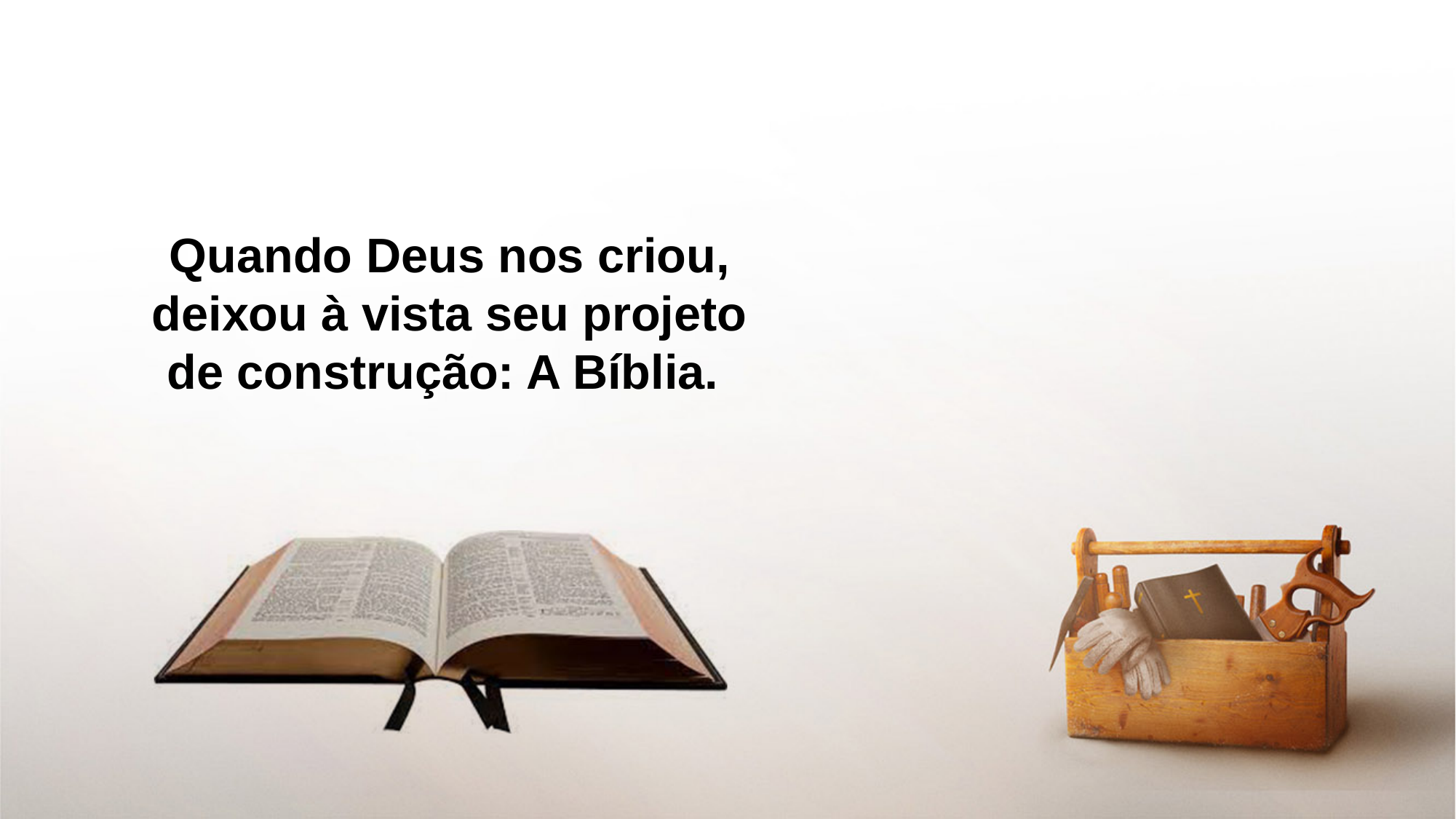

Quando Deus nos criou, deixou à vista seu projeto de construção: A Bíblia.